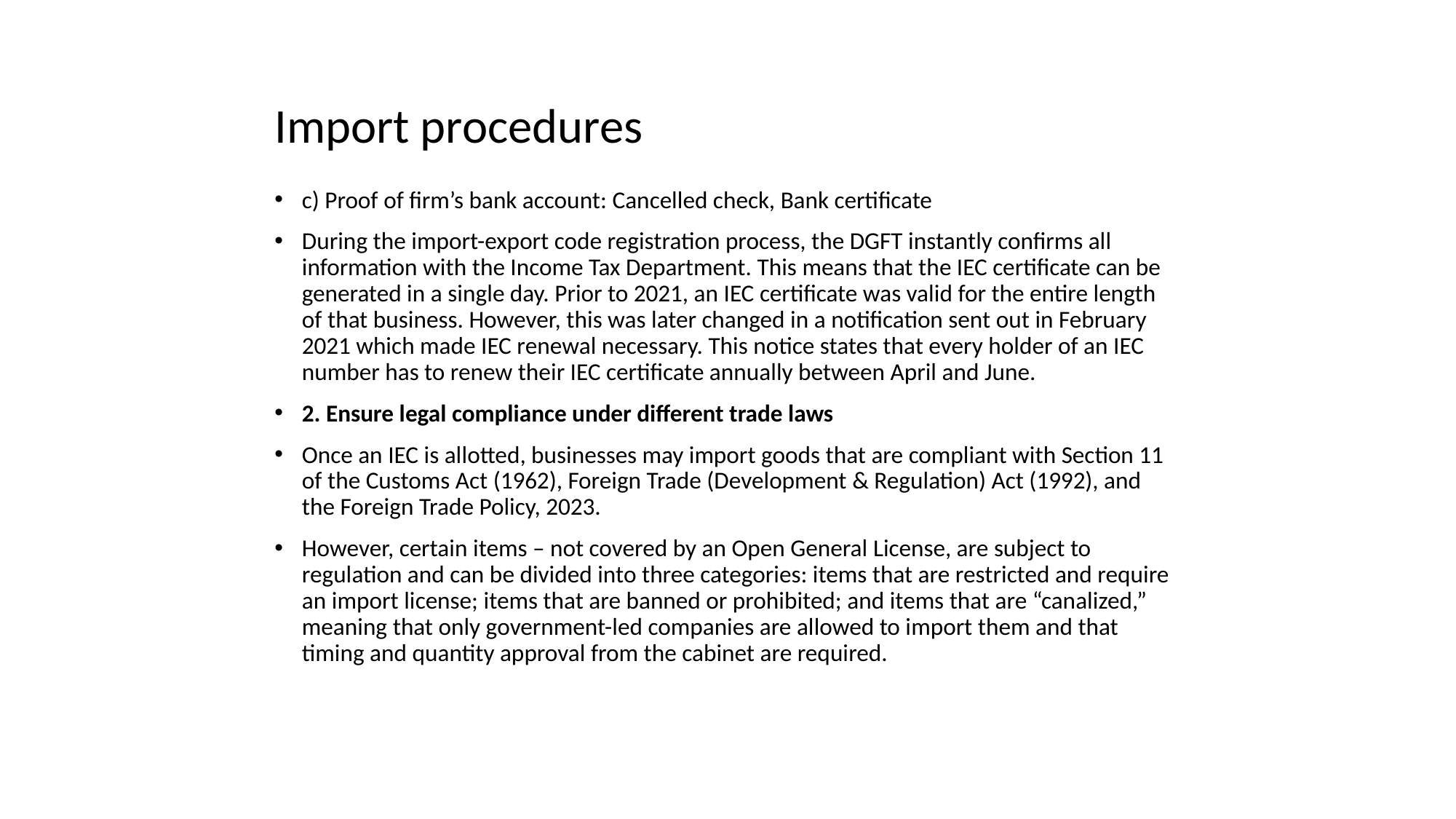

# Import procedures
c) Proof of firm’s bank account: Cancelled check, Bank certificate
During the import-export code registration process, the DGFT instantly confirms all information with the Income Tax Department. This means that the IEC certificate can be generated in a single day. Prior to 2021, an IEC certificate was valid for the entire length of that business. However, this was later changed in a notification sent out in February 2021 which made IEC renewal necessary. This notice states that every holder of an IEC number has to renew their IEC certificate annually between April and June.
2. Ensure legal compliance under different trade laws
Once an IEC is allotted, businesses may import goods that are compliant with Section 11 of the Customs Act (1962), Foreign Trade (Development & Regulation) Act (1992), and the Foreign Trade Policy, 2023.
However, certain items – not covered by an Open General License, are subject to regulation and can be divided into three categories: items that are restricted and require an import license; items that are banned or prohibited; and items that are “canalized,” meaning that only government-led companies are allowed to import them and that timing and quantity approval from the cabinet are required.